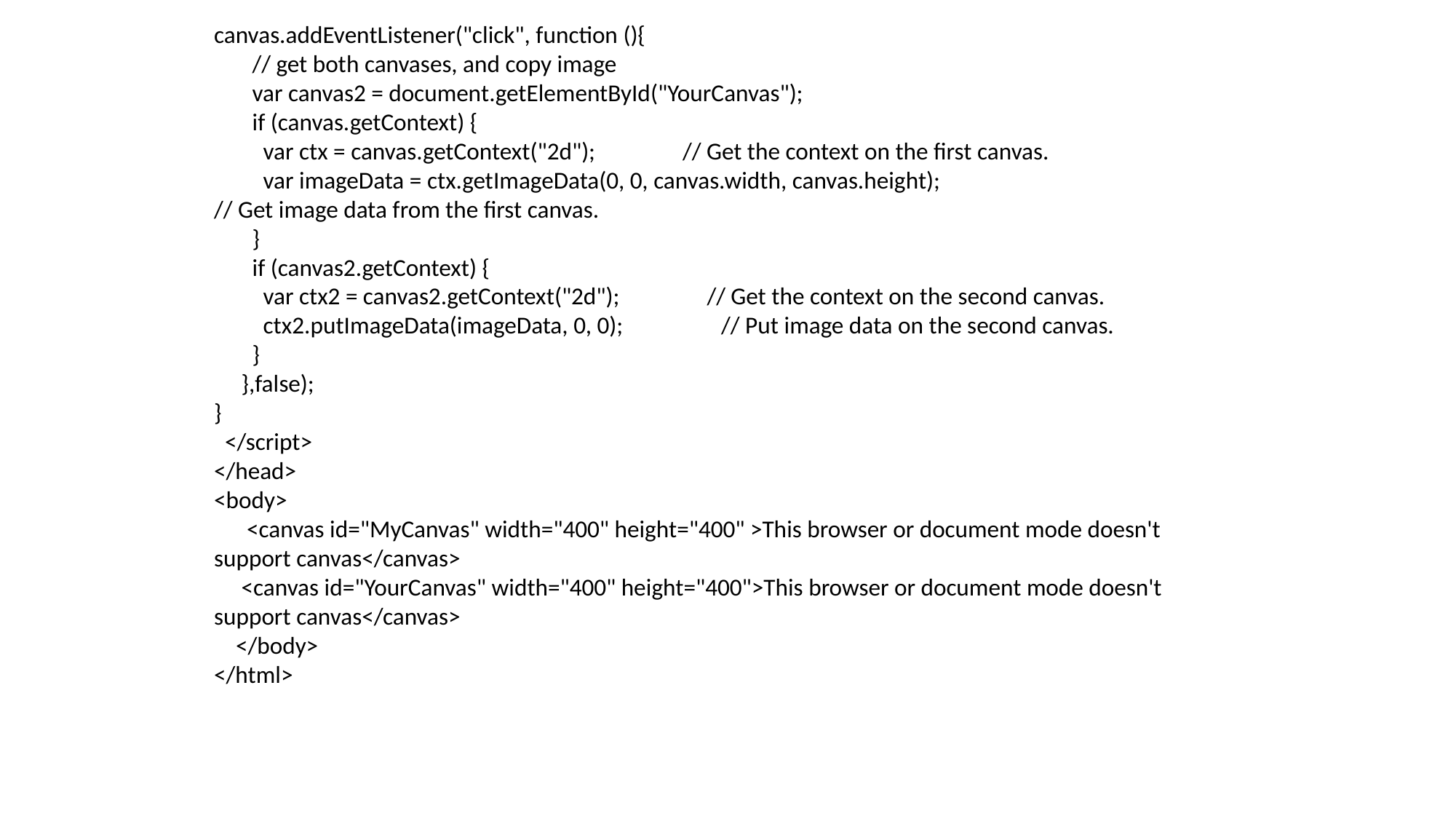

canvas.addEventListener("click", function (){
       // get both canvases, and copy image
       var canvas2 = document.getElementById("YourCanvas");
       if (canvas.getContext) {
         var ctx = canvas.getContext("2d");                // Get the context on the first canvas.
         var imageData = ctx.getImageData(0, 0, canvas.width, canvas.height);
// Get image data from the first canvas.
       }
       if (canvas2.getContext) {
         var ctx2 = canvas2.getContext("2d");                // Get the context on the second canvas.
         ctx2.putImageData(imageData, 0, 0);                  // Put image data on the second canvas.
       }
     },false);
}
  </script>
</head>
<body>
      <canvas id="MyCanvas" width="400" height="400" >This browser or document mode doesn't support canvas</canvas>
     <canvas id="YourCanvas" width="400" height="400">This browser or document mode doesn't support canvas</canvas>
    </body>
</html>